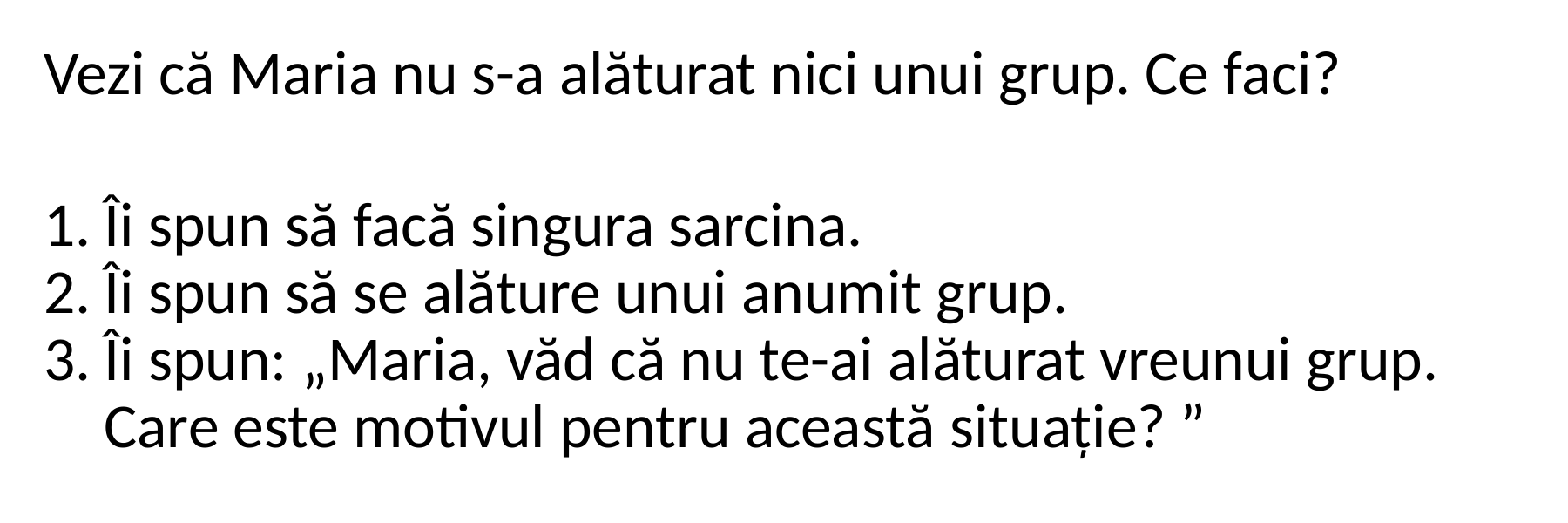

Vezi că Maria nu s-a alăturat nici unui grup. Ce faci?

Îi spun să facă singura sarcina.
Îi spun să se alăture unui anumit grup.
Îi spun: „Maria, văd că nu te-ai alăturat vreunui grup. Care este motivul pentru această situație? ”